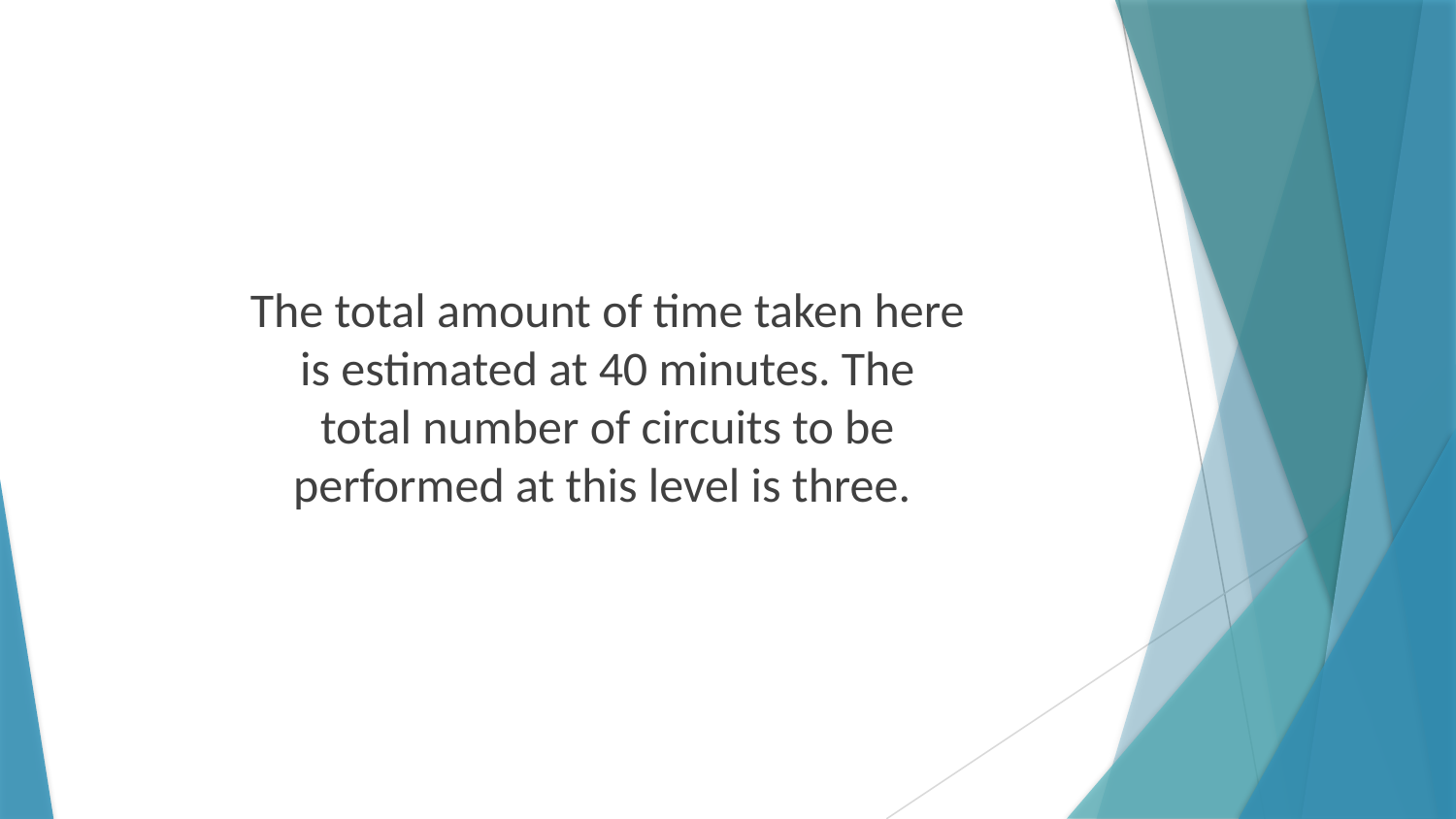

The total amount of time taken here is estimated at 40 minutes. The total number of circuits to be performed at this level is three.